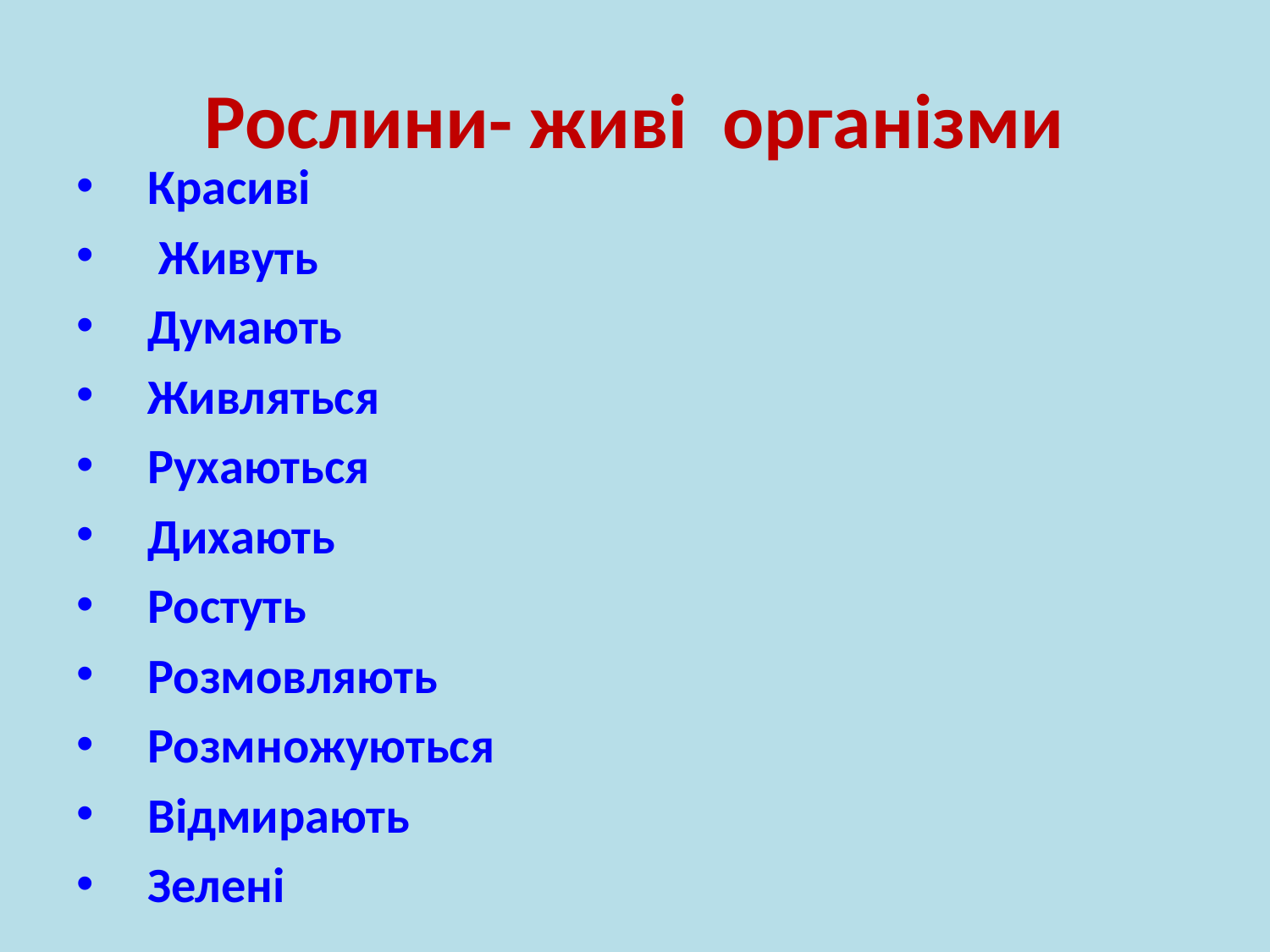

# Рослини- живі  організми
Красиві
 Живуть
Думають
Живляться
Рухаються
Дихають
Ростуть
Розмовляють
Розмножуються
Відмирають
Зелені